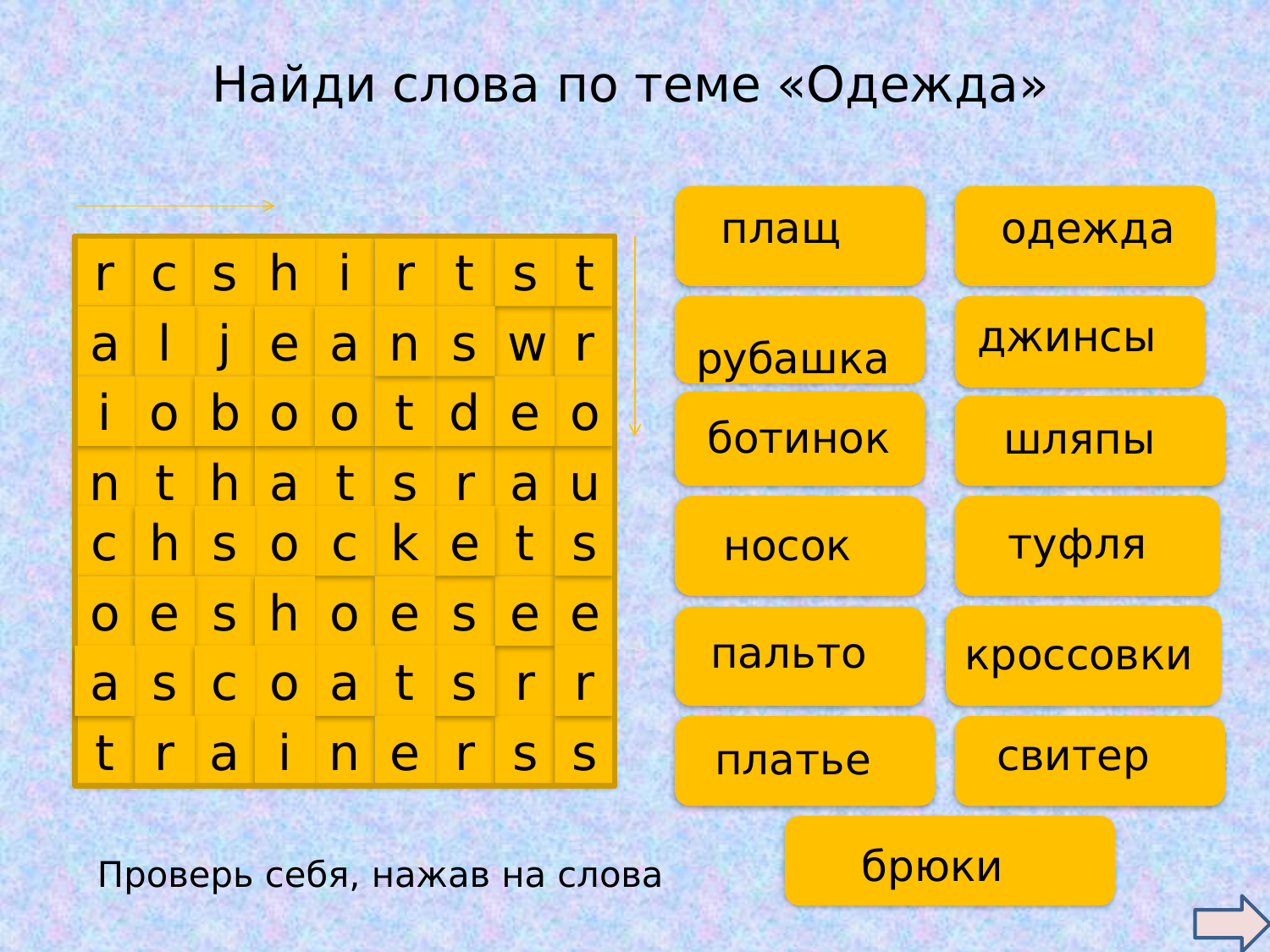

Найди слова по теме «Одежда»

 плащ

 одежда

r
c
s
h
i
r
t
s
t

 рубашка

джинсы
a
l
j
e
a
n
s
w
r
 ботинок

i
o
b
o
o
t
d
e
o

шляпы
n
t
h
a
t
s
r
a
u

 носок

туфля
c
h
s
o
c
k
e
t
s
o
e
s
h
o
e
s
e
e
 пальто

  кроссовки
а
s
c
o
a
t
s
r
r
a
t
r
a
i
n
e
r
s
s

платье

свитер

брюки
Проверь себя, нажав на слова